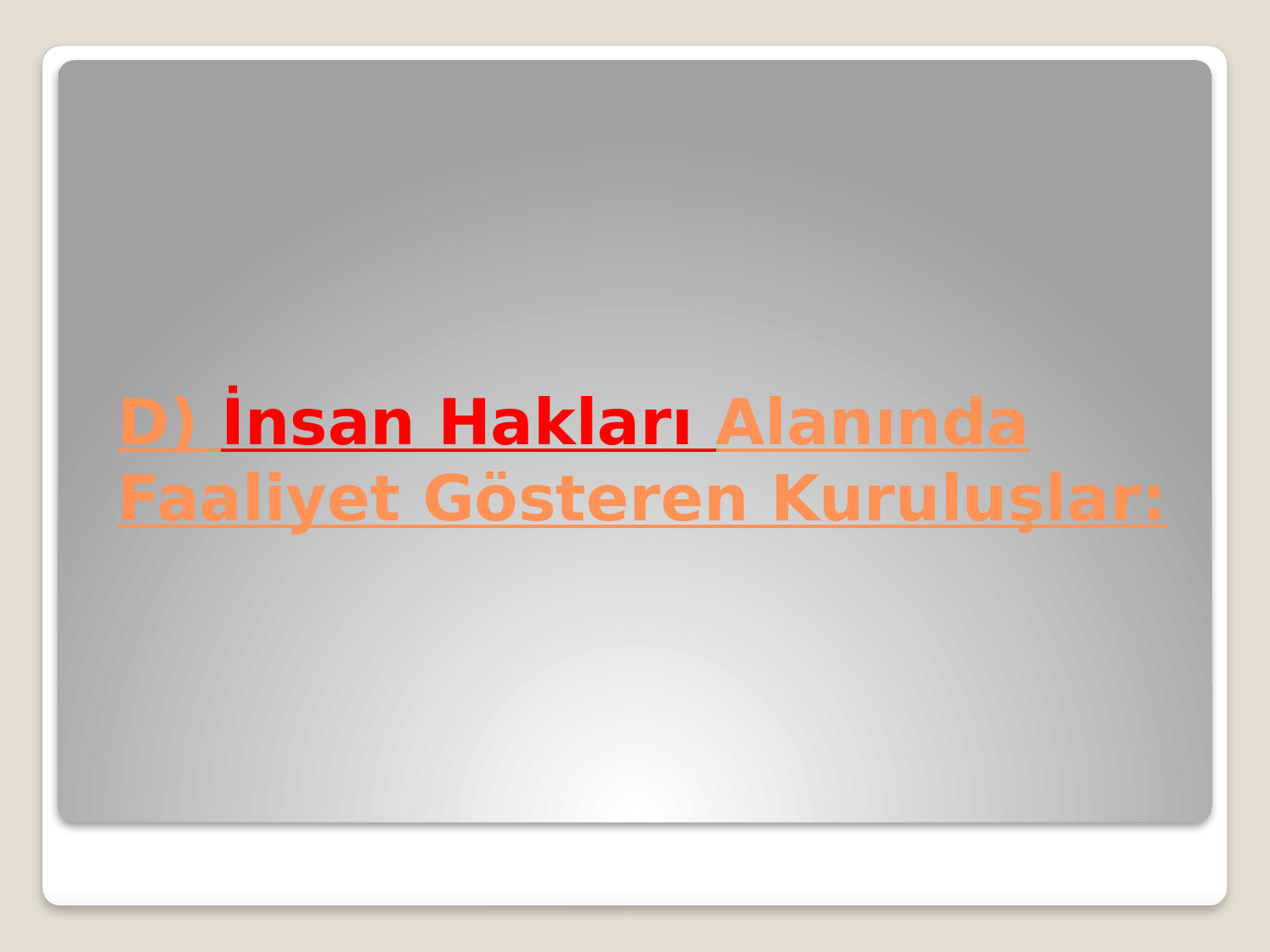

# D) İnsan Hakları Alanında Faaliyet Gösteren Kuruluşlar: